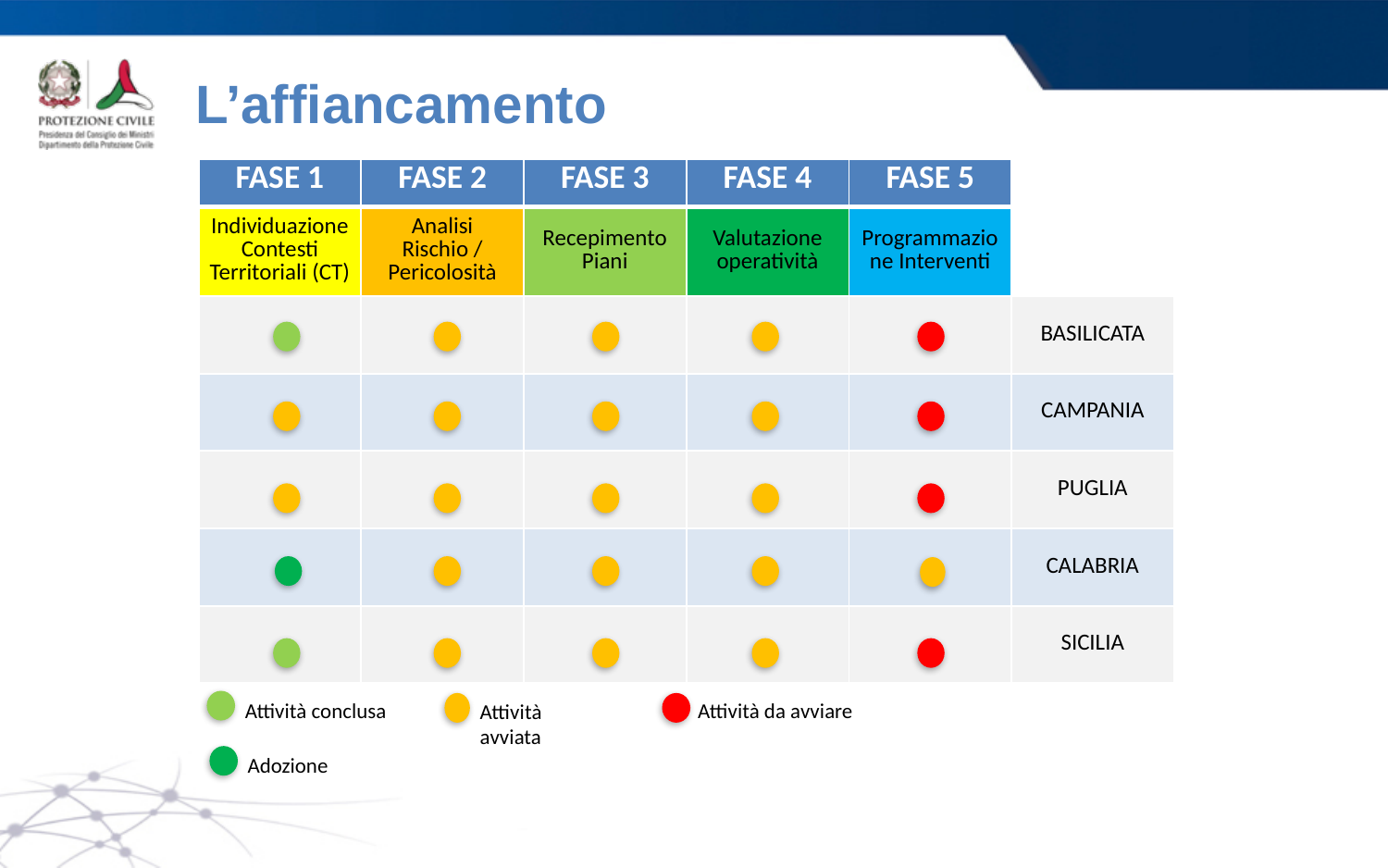

# L’affiancamento
| FASE 1 | FASE 2 | FASE 3 | FASE 4 | FASE 5 |  |
| --- | --- | --- | --- | --- | --- |
| Individuazione Contesti Territoriali (CT) | Analisi Rischio / Pericolosità | Recepimento Piani | Valutazione operatività | Programmazione Interventi |  |
|  |  |  |  |  | BASILICATA |
|  |  |  |  |  | CAMPANIA |
|  |  |  |  |  | PUGLIA |
|  |  |  |  |  | CALABRIA |
|  |  |  |  |  | SICILIA |

Attività conclusa
Attività da avviare
Attività avviata

Adozione